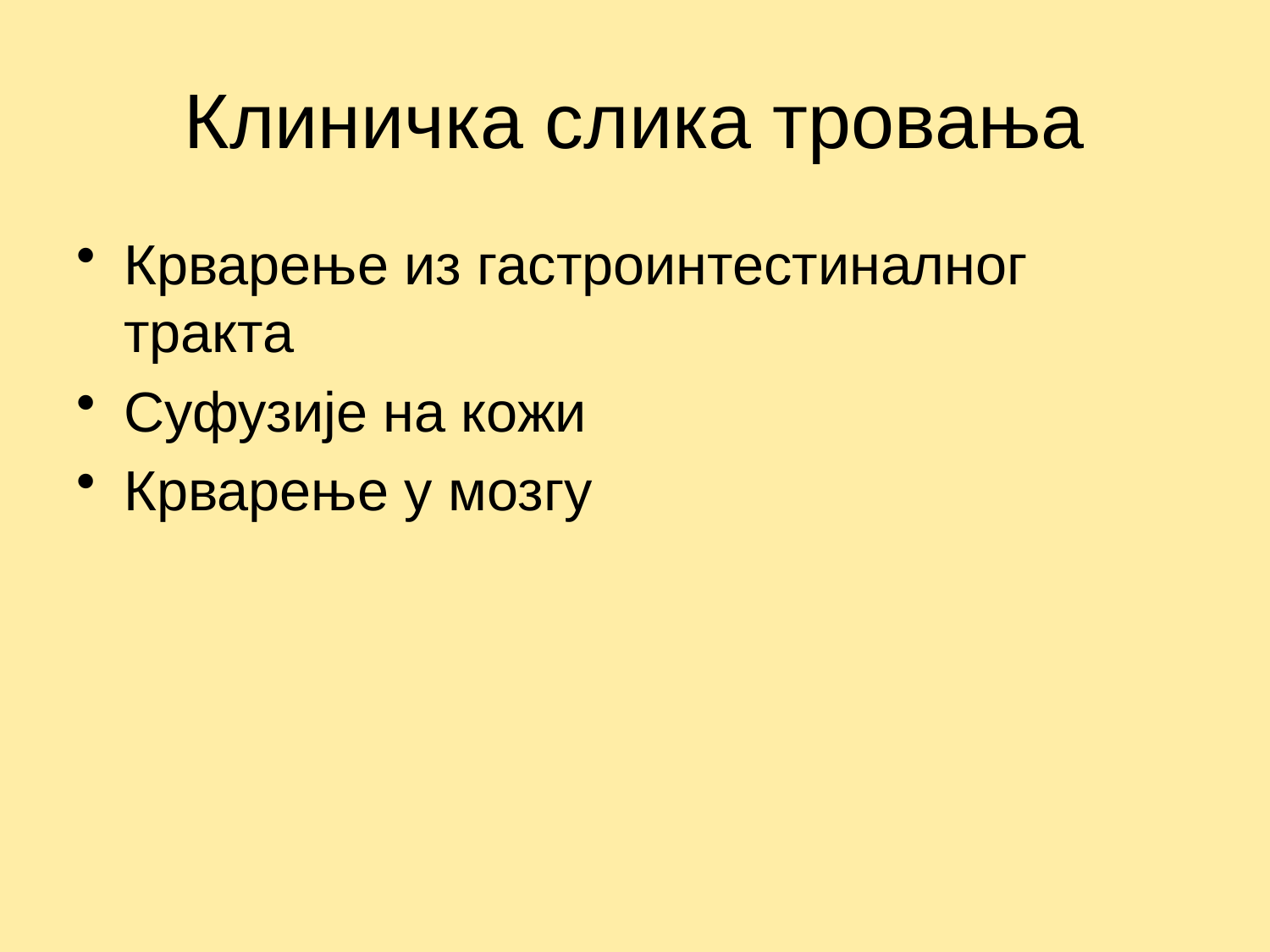

# Клиничка слика тровања
Крварење из гастроинтестиналног тракта
Суфузије на кожи
Крварење у мозгу